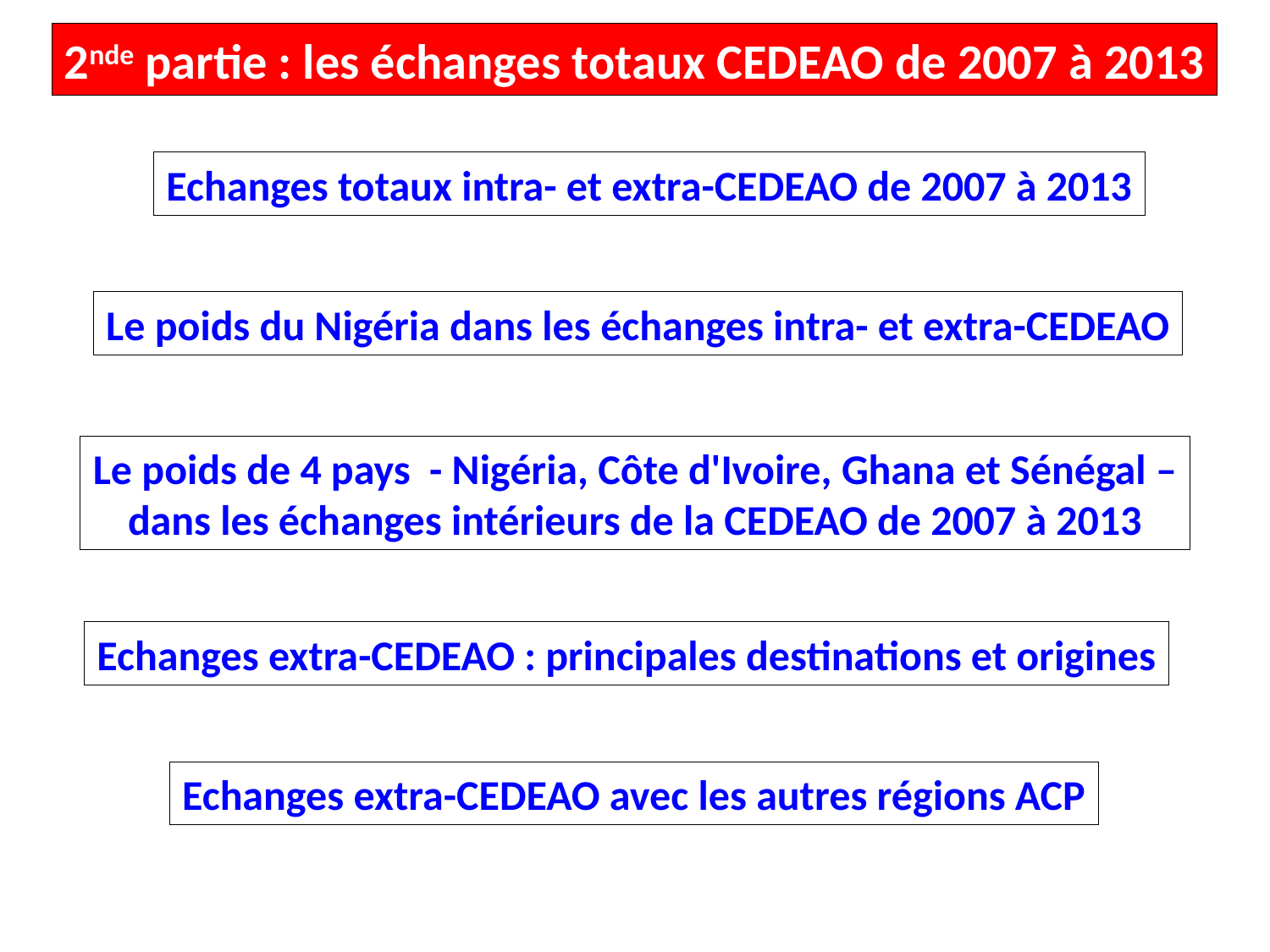

2nde partie : les échanges totaux CEDEAO de 2007 à 2013
Echanges totaux intra- et extra-CEDEAO de 2007 à 2013
Le poids du Nigéria dans les échanges intra- et extra-CEDEAO
Le poids de 4 pays  - Nigéria, Côte d'Ivoire, Ghana et Sénégal –
dans les échanges intérieurs de la CEDEAO de 2007 à 2013
Echanges extra-CEDEAO : principales destinations et origines
Echanges extra-CEDEAO avec les autres régions ACP